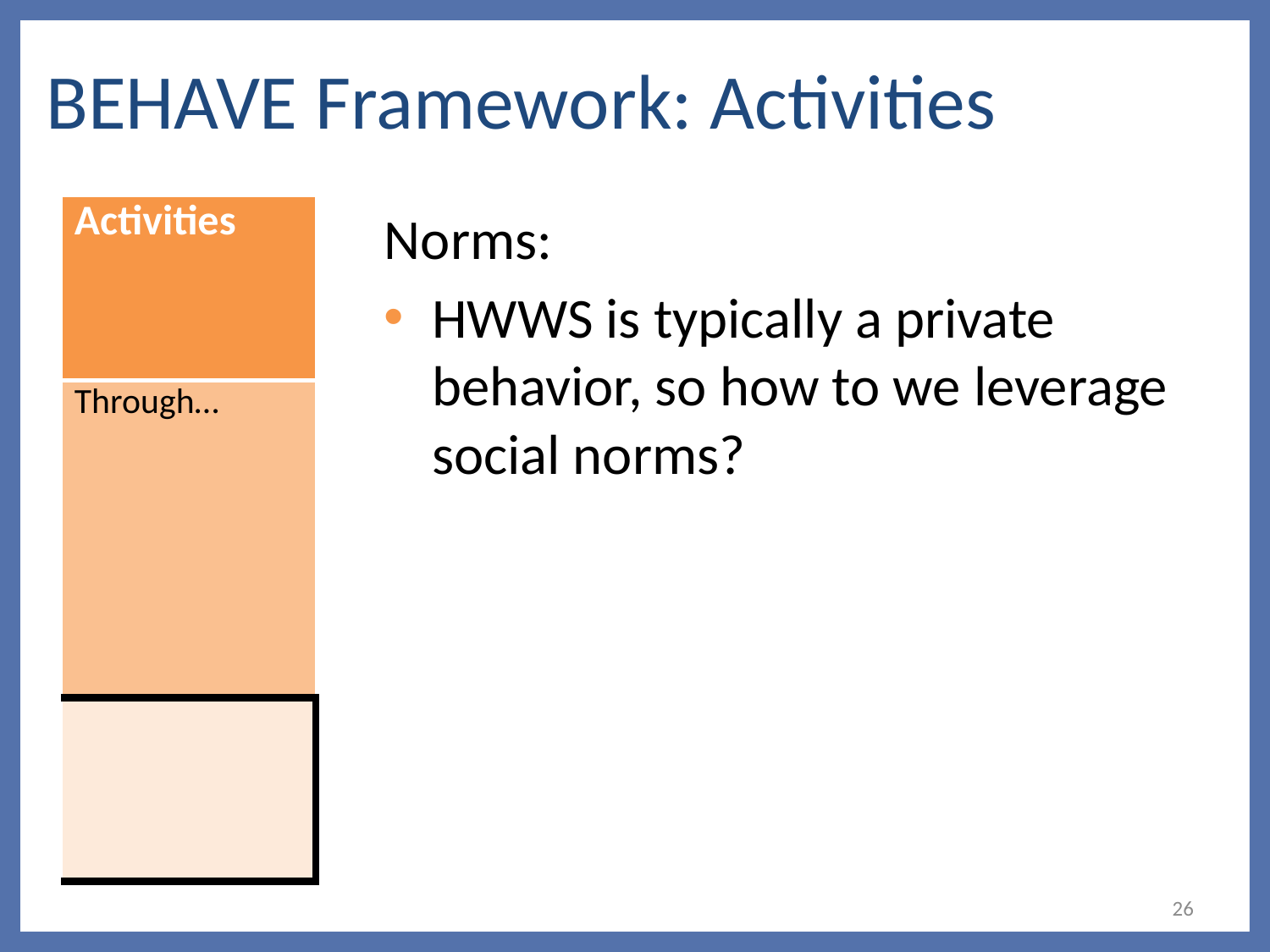

# BEHAVE Framework: Activities
| Activities |
| --- |
| Through… |
|  |
Norms:
HWWS is typically a private behavior, so how to we leverage social norms?

26